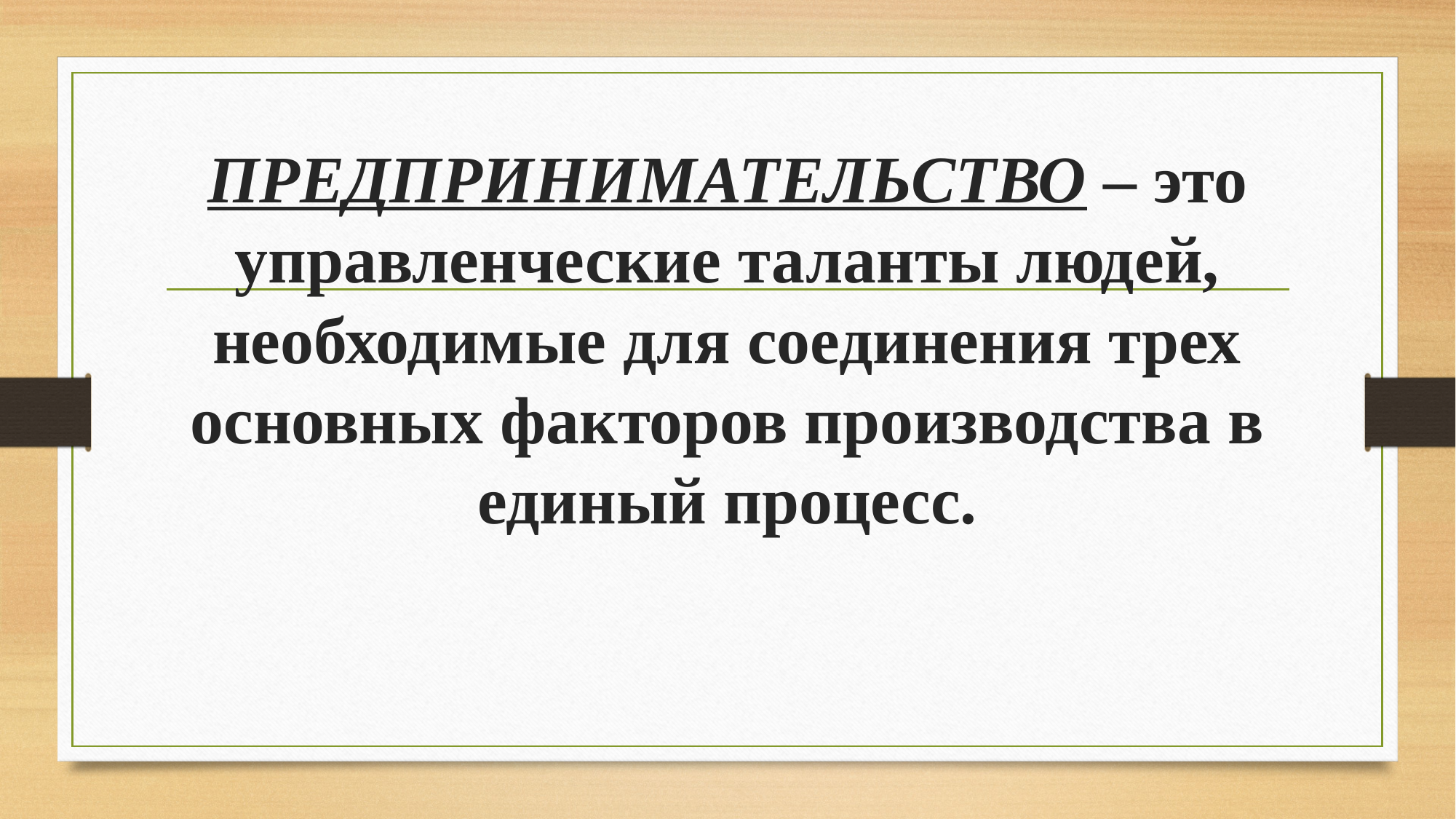

# ПРЕДПРИНИМАТЕЛЬСТВО – это управленческие таланты людей, необходимые для соединения трех основных факторов производства в единый процесс.